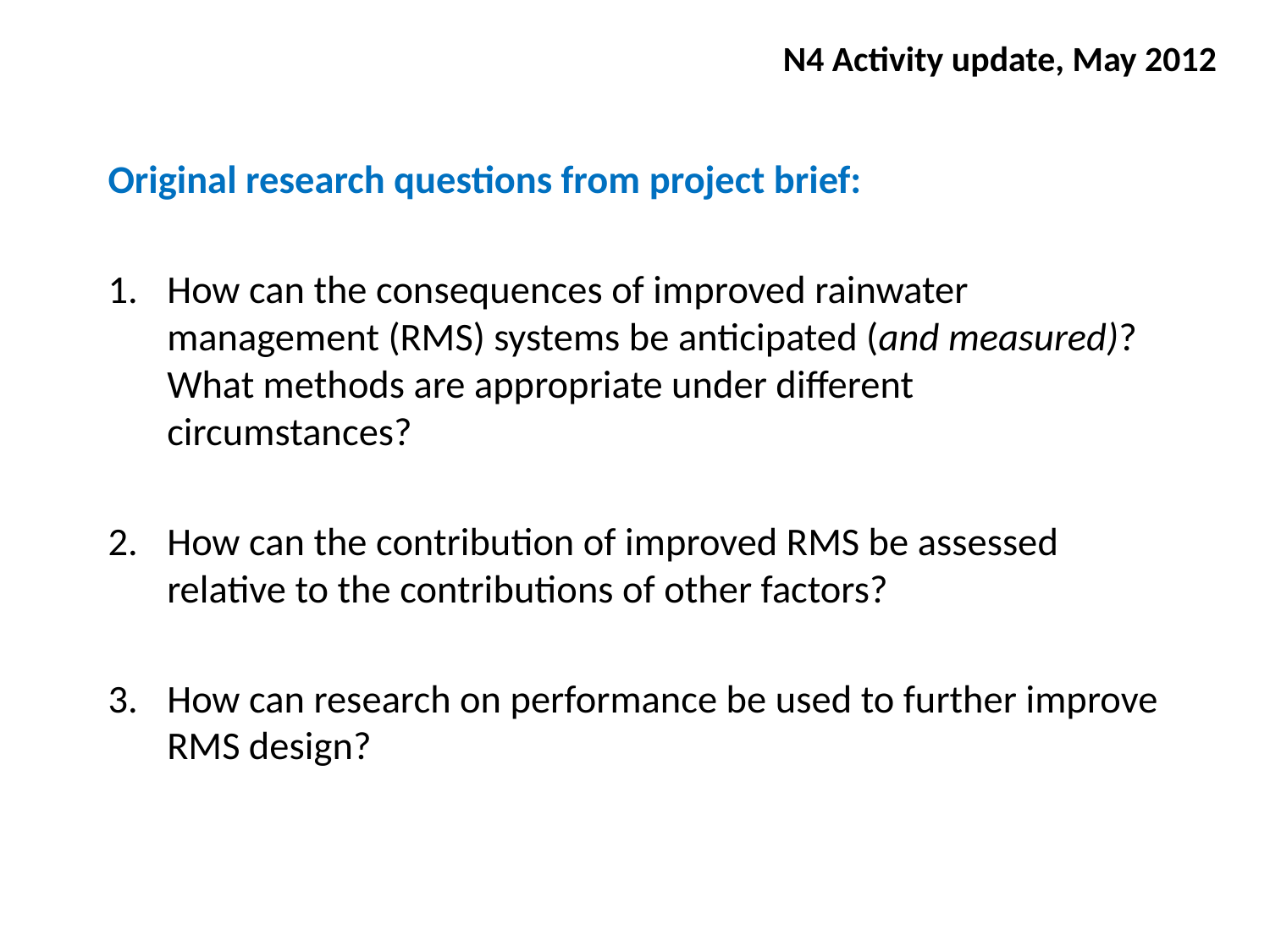

# N4 Activity update, May 2012
Original research questions from project brief:

How can the consequences of improved rainwater management (RMS) systems be anticipated (and measured)? What methods are appropriate under different circumstances?

How can the contribution of improved RMS be assessed relative to the contributions of other factors?

How can research on performance be used to further improve RMS design?